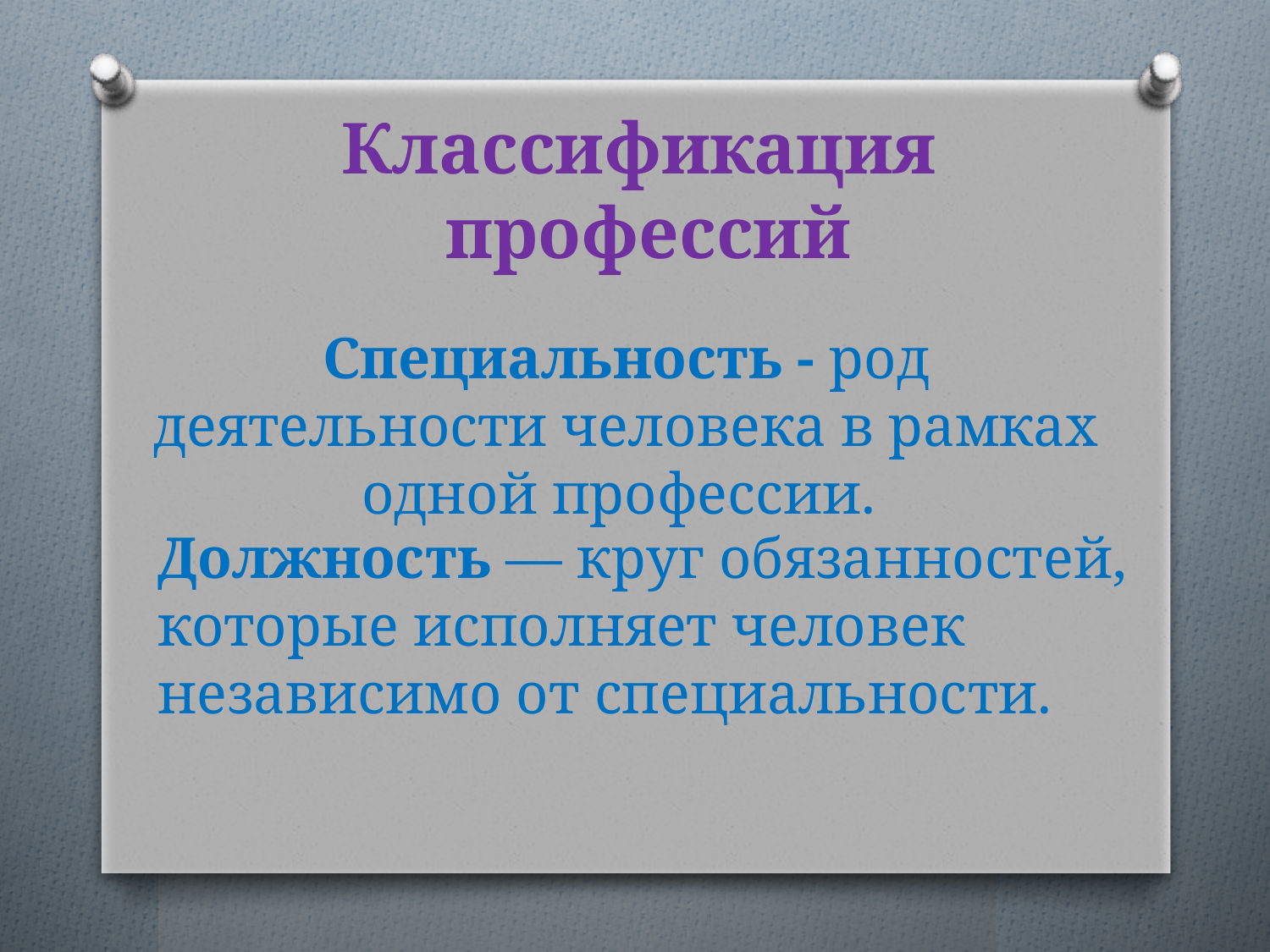

Классификация
профессий
Специаль­ность - род деятельности че­ловека в рамках одной профес­сии.
Должность — круг обязанно­стей, которые исполняет чело­век независимо от специальнос­ти.